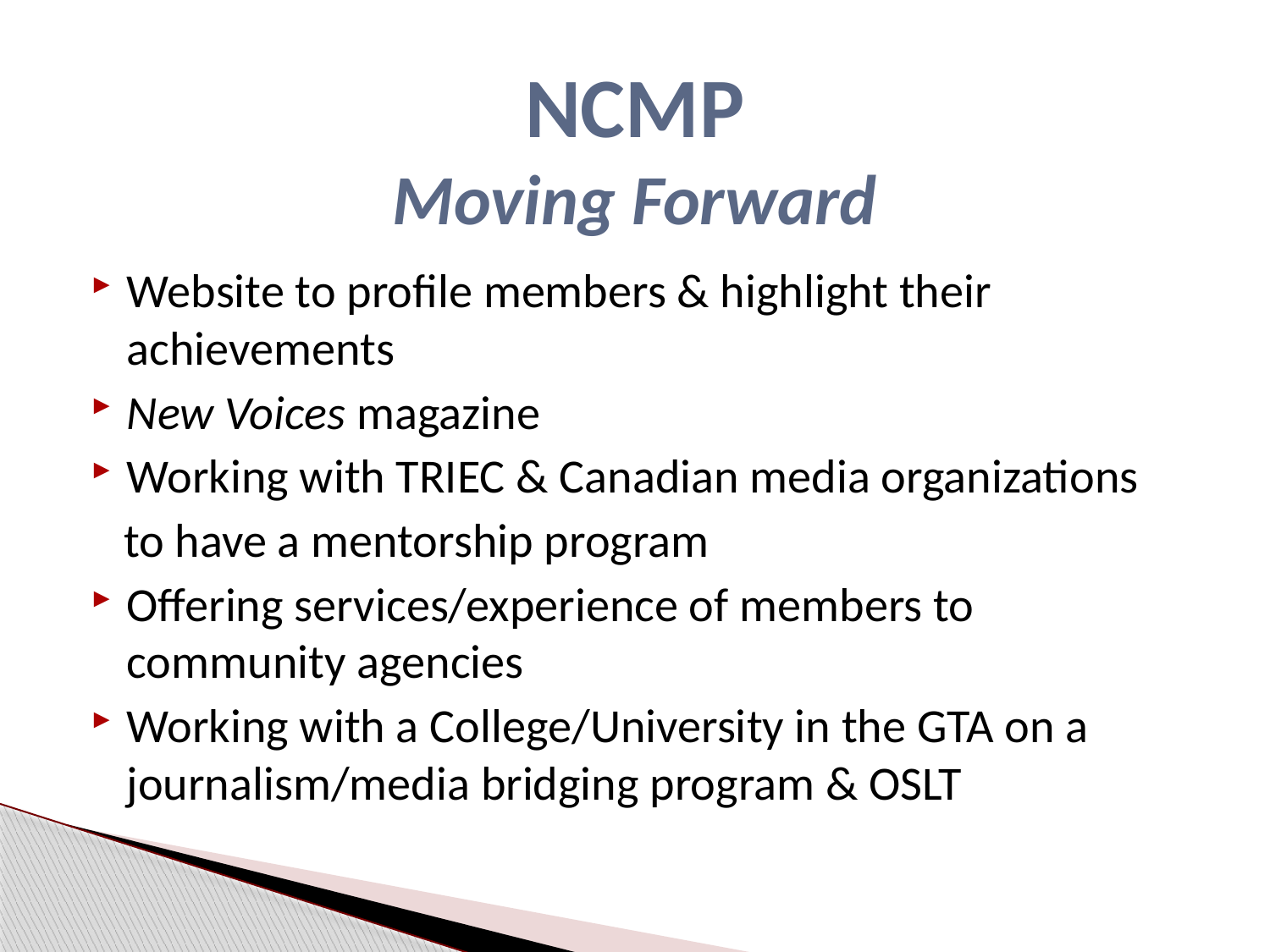

# NCMP Moving Forward
Website to profile members & highlight their achievements
New Voices magazine
Working with TRIEC & Canadian media organizations
   to have a mentorship program
Offering services/experience of members to community agencies
Working with a College/University in the GTA on a journalism/media bridging program & OSLT